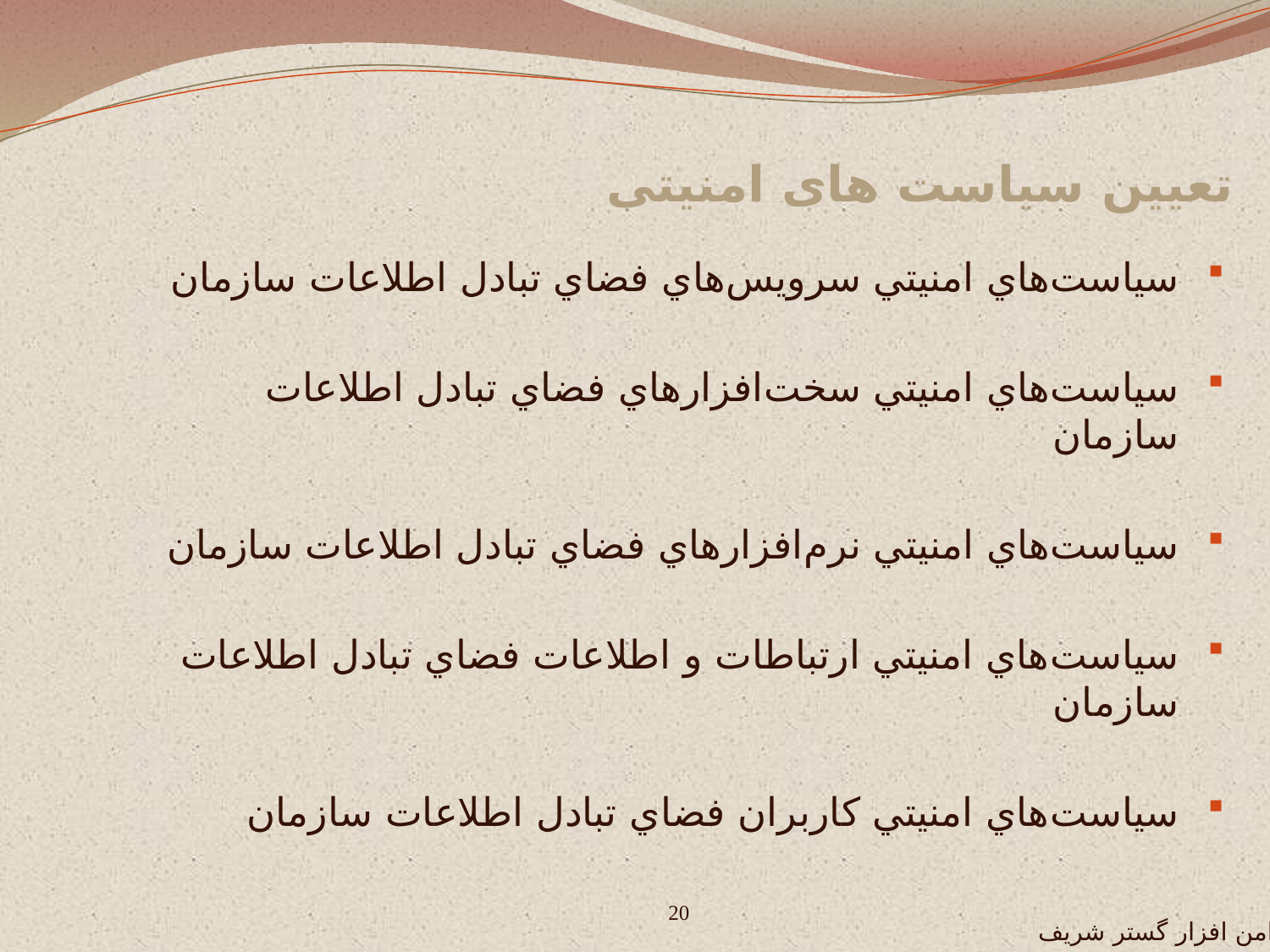

# تعيين سياست های امنيتی
سياست‌هاي امنيتي سرويس‌هاي فضاي تبادل اطلاعات سازمان

سياست‌هاي امنيتي سخت‌افزارهاي فضاي تبادل اطلاعات سازمان

سياست‌هاي امنيتي نرم‌افزارهاي فضاي تبادل اطلاعات سازمان

سياست‌هاي امنيتي ارتباطات و اطلاعات فضاي تبادل اطلاعات سازمان

سياست‌هاي امنيتي کاربران فضاي تبادل اطلاعات سازمان